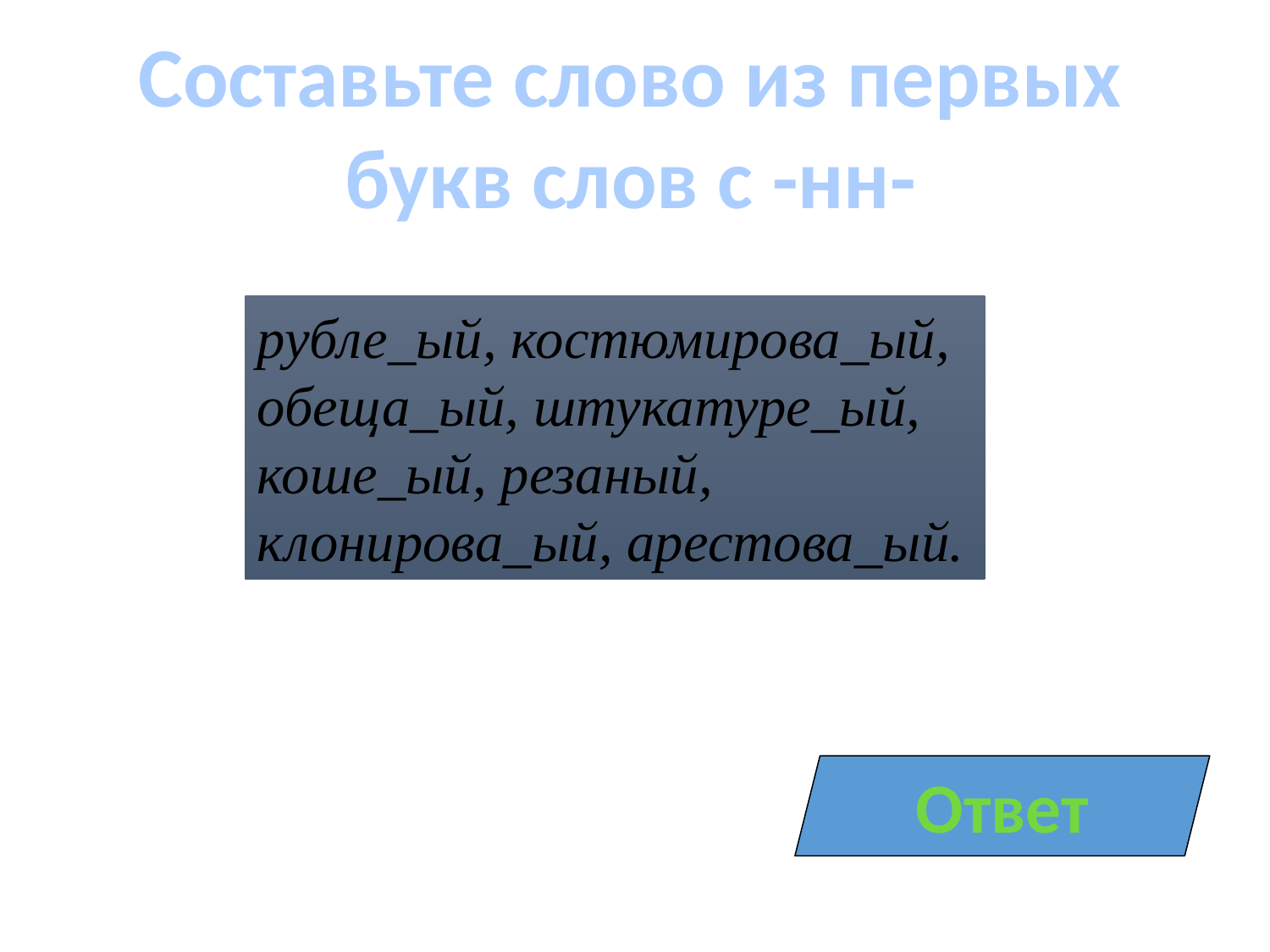

Составьте слово из первых
букв слов с -нн-
рубле_ый, костюмирова_ый, обеща_ый, штукатуре_ый, коше_ый, резаный, клонирова_ый, арестова_ый.

Ответ